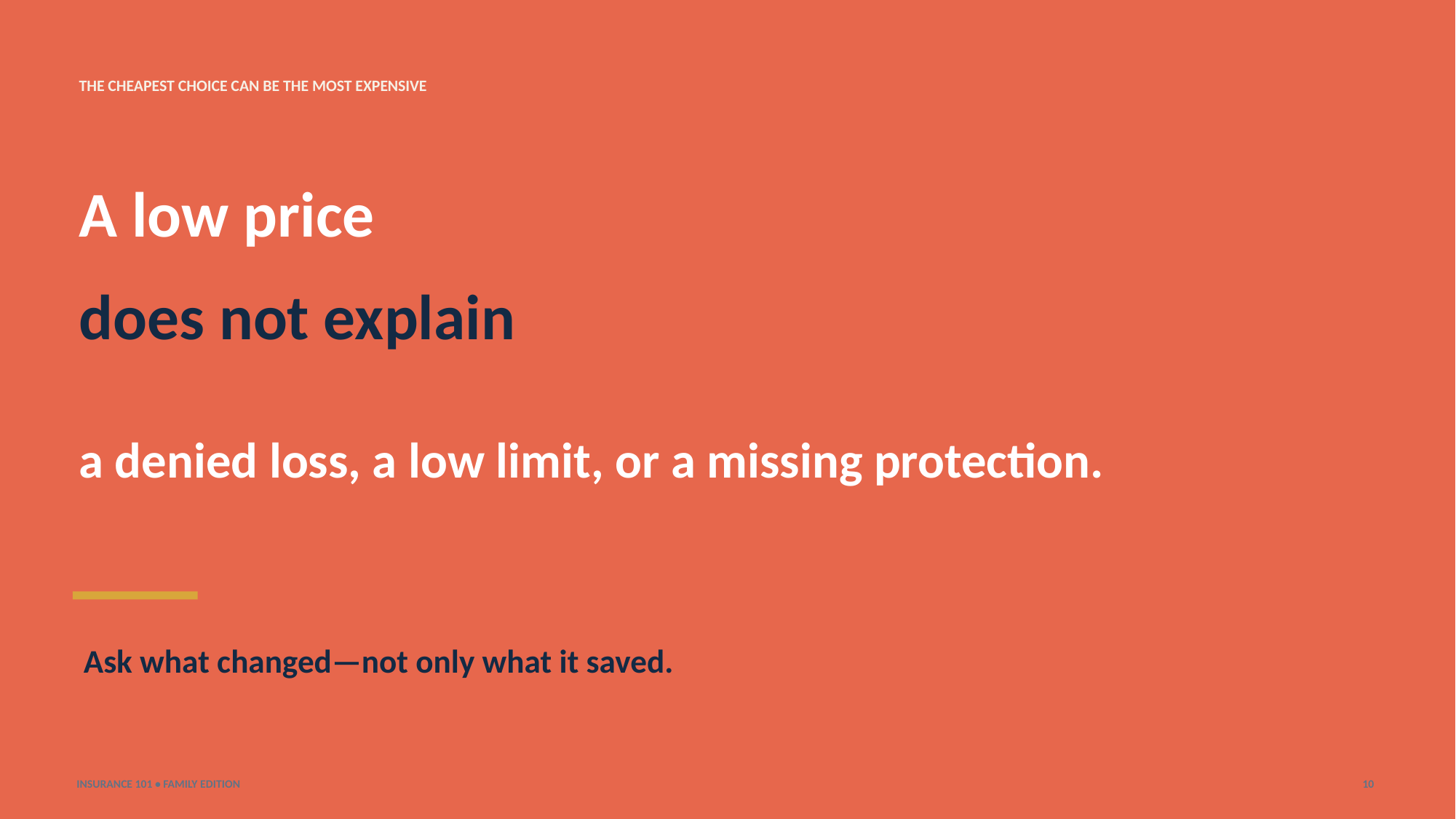

THE CHEAPEST CHOICE CAN BE THE MOST EXPENSIVE
A low price
does not explain
a denied loss, a low limit, or a missing protection.

Ask what changed—not only what it saved.
INSURANCE 101 • FAMILY EDITION
10